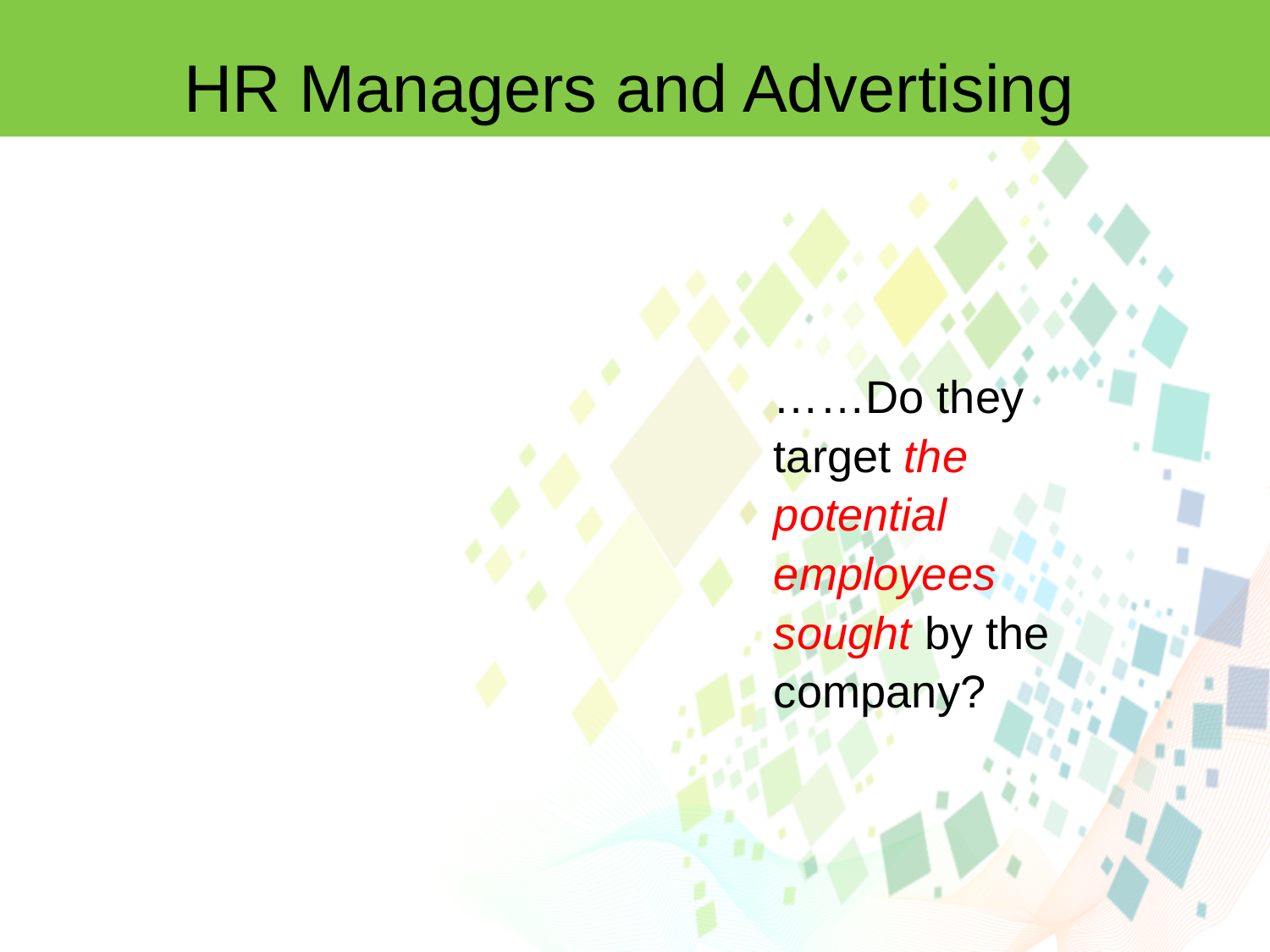

HR Managers and Advertising
……Do they target the potential employees sought by the company?